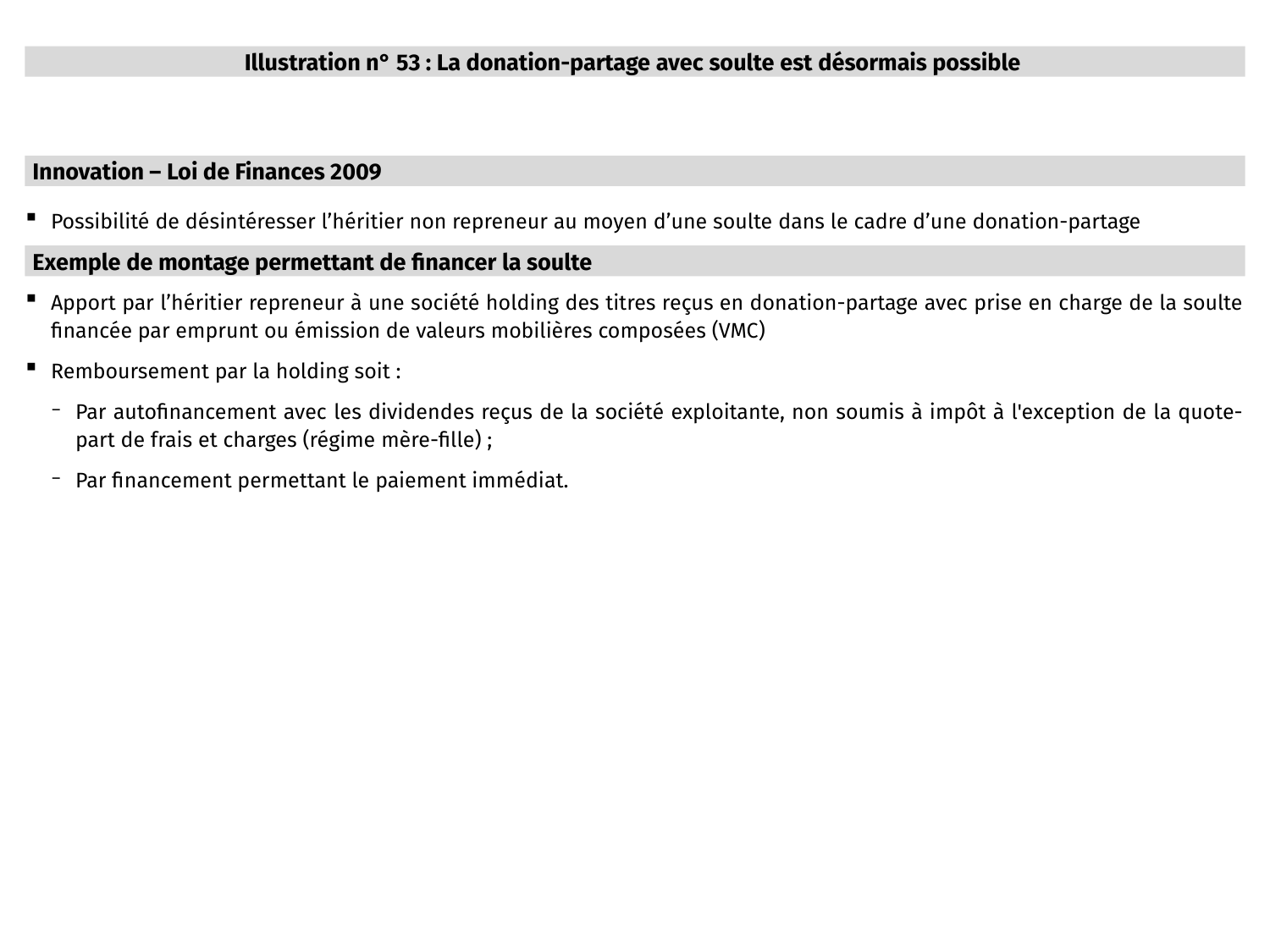

Illustration n° 53 : La donation-partage avec soulte est désormais possible
Innovation – Loi de Finances 2009
Possibilité de désintéresser l’héritier non repreneur au moyen d’une soulte dans le cadre d’une donation-partage

Apport par l’héritier repreneur à une société holding des titres reçus en donation-partage avec prise en charge de la soulte financée par emprunt ou émission de valeurs mobilières composées (VMC)
Remboursement par la holding soit :
Par autofinancement avec les dividendes reçus de la société exploitante, non soumis à impôt à l'exception de la quote-part de frais et charges (régime mère-fille) ;
Par financement permettant le paiement immédiat.

Exemple de montage permettant de financer la soulte